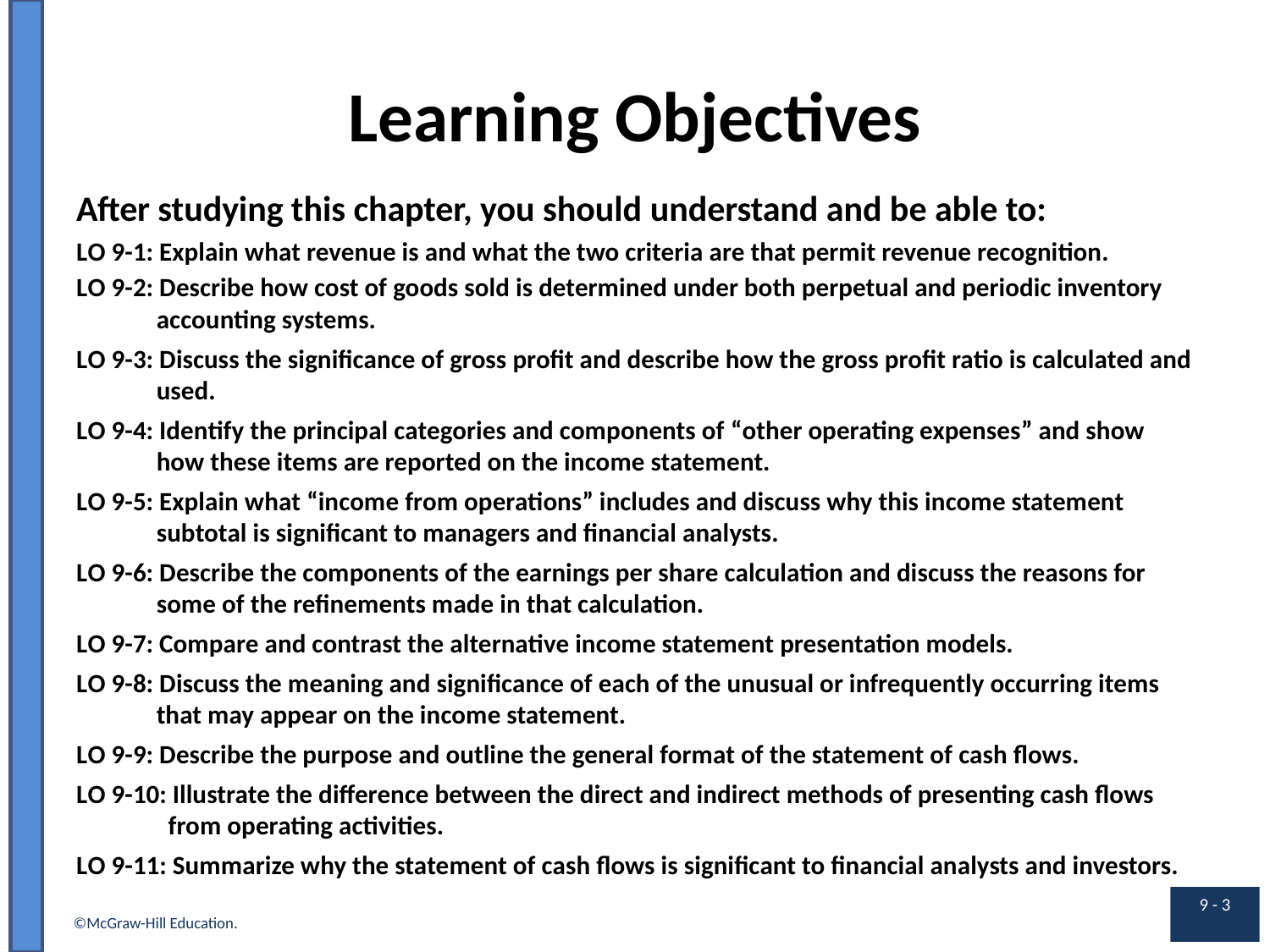

# Learning Objectives
After studying this chapter, you should understand and be able to:
L O 9-1: Explain what revenue is and what the two criteria are that permit revenue recognition.
L O 9-2: Describe how cost of goods sold is determined under both perpetual and periodic inventory accounting systems.
L O 9-3: Discuss the significance of gross profit and describe how the gross profit ratio is calculated and used.
L O 9-4: Identify the principal categories and components of “other operating expenses” and show how these items are reported on the income statement.
L O 9-5: Explain what “income from operations” includes and discuss why this income statement subtotal is significant to managers and financial analysts.
L O 9-6: Describe the components of the earnings per share calculation and discuss the reasons for some of the refinements made in that calculation.
L O 9-7: Compare and contrast the alternative income statement presentation models.
L O 9-8: Discuss the meaning and significance of each of the unusual or infrequently occurring items that may appear on the income statement.
L O 9-9: Describe the purpose and outline the general format of the statement of cash flows.
L O 9-10: Illustrate the difference between the direct and indirect methods of presenting cash flows from operating activities.
L O 9-11: Summarize why the statement of cash flows is significant to financial analysts and investors.